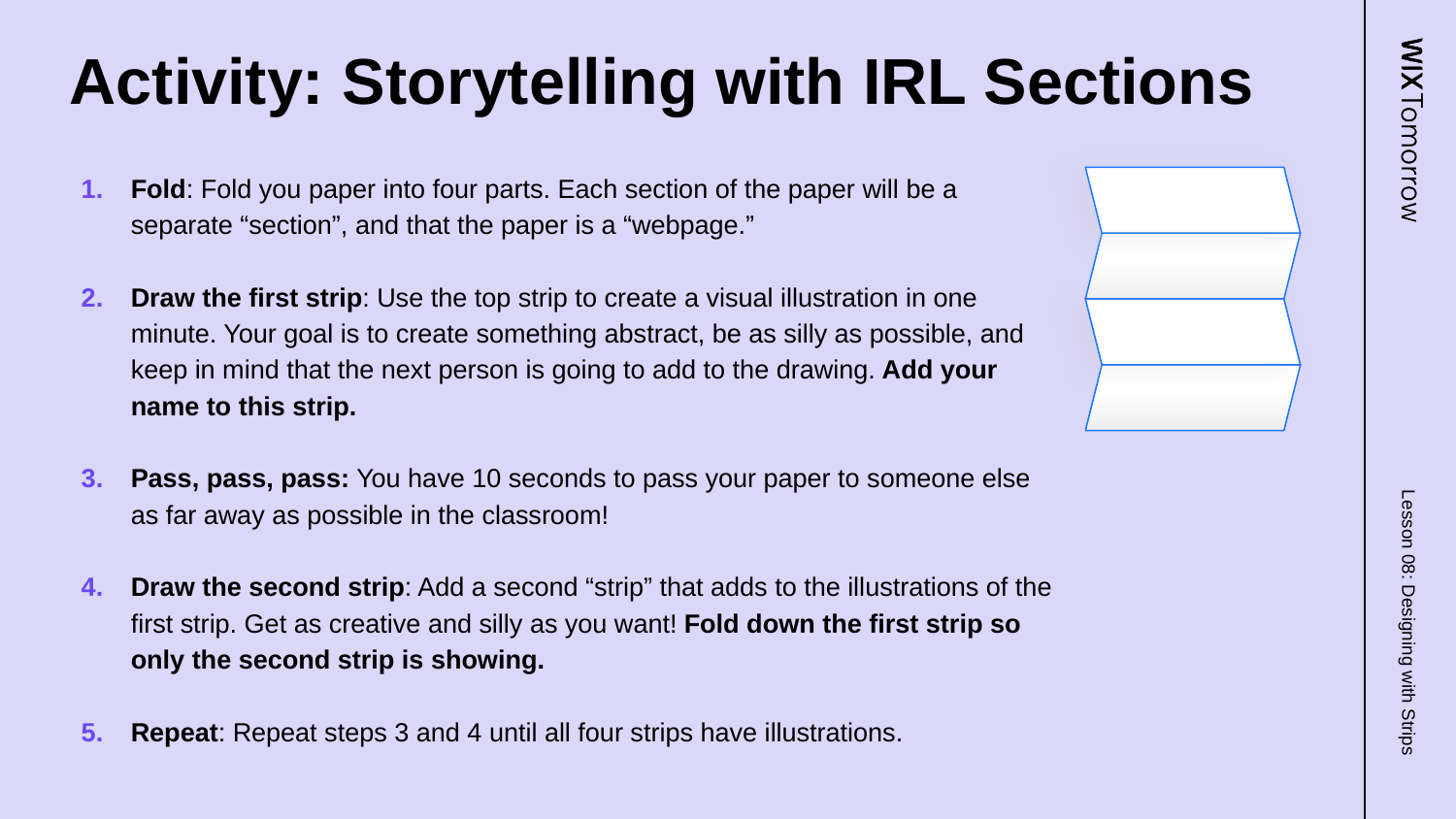

# Activity: Storytelling with IRL Sections
Fold: Fold you paper into four parts. Each section of the paper will be a separate “section”, and that the paper is a “webpage.”

Draw the first strip: Use the top strip to create a visual illustration in one minute. Your goal is to create something abstract, be as silly as possible, and keep in mind that the next person is going to add to the drawing. Add your name to this strip.

Pass, pass, pass: You have 10 seconds to pass your paper to someone else as far away as possible in the classroom!

Draw the second strip: Add a second “strip” that adds to the illustrations of the first strip. Get as creative and silly as you want! Fold down the first strip so only the second strip is showing.

Repeat: Repeat steps 3 and 4 until all four strips have illustrations.